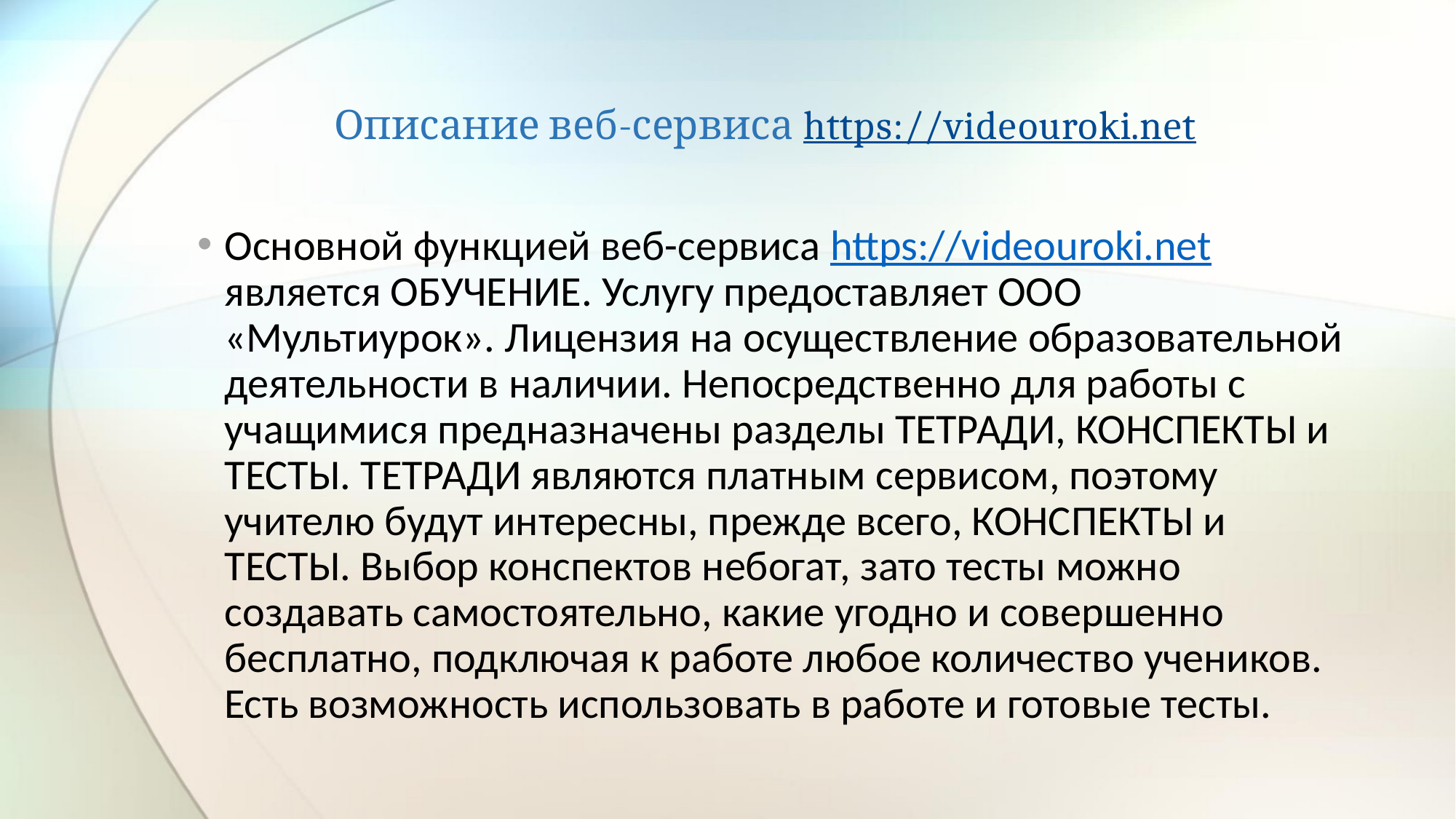

# Описание веб-сервиса https://videouroki.net
Основной функцией веб-сервиса https://videouroki.net является ОБУЧЕНИЕ. Услугу предоставляет ООО «Мультиурок». Лицензия на осуществление образовательной деятельности в наличии. Непосредственно для работы с учащимися предназначены разделы ТЕТРАДИ, КОНСПЕКТЫ и ТЕСТЫ. ТЕТРАДИ являются платным сервисом, поэтому учителю будут интересны, прежде всего, КОНСПЕКТЫ и ТЕСТЫ. Выбор конспектов небогат, зато тесты можно создавать самостоятельно, какие угодно и совершенно бесплатно, подключая к работе любое количество учеников. Есть возможность использовать в работе и готовые тесты.